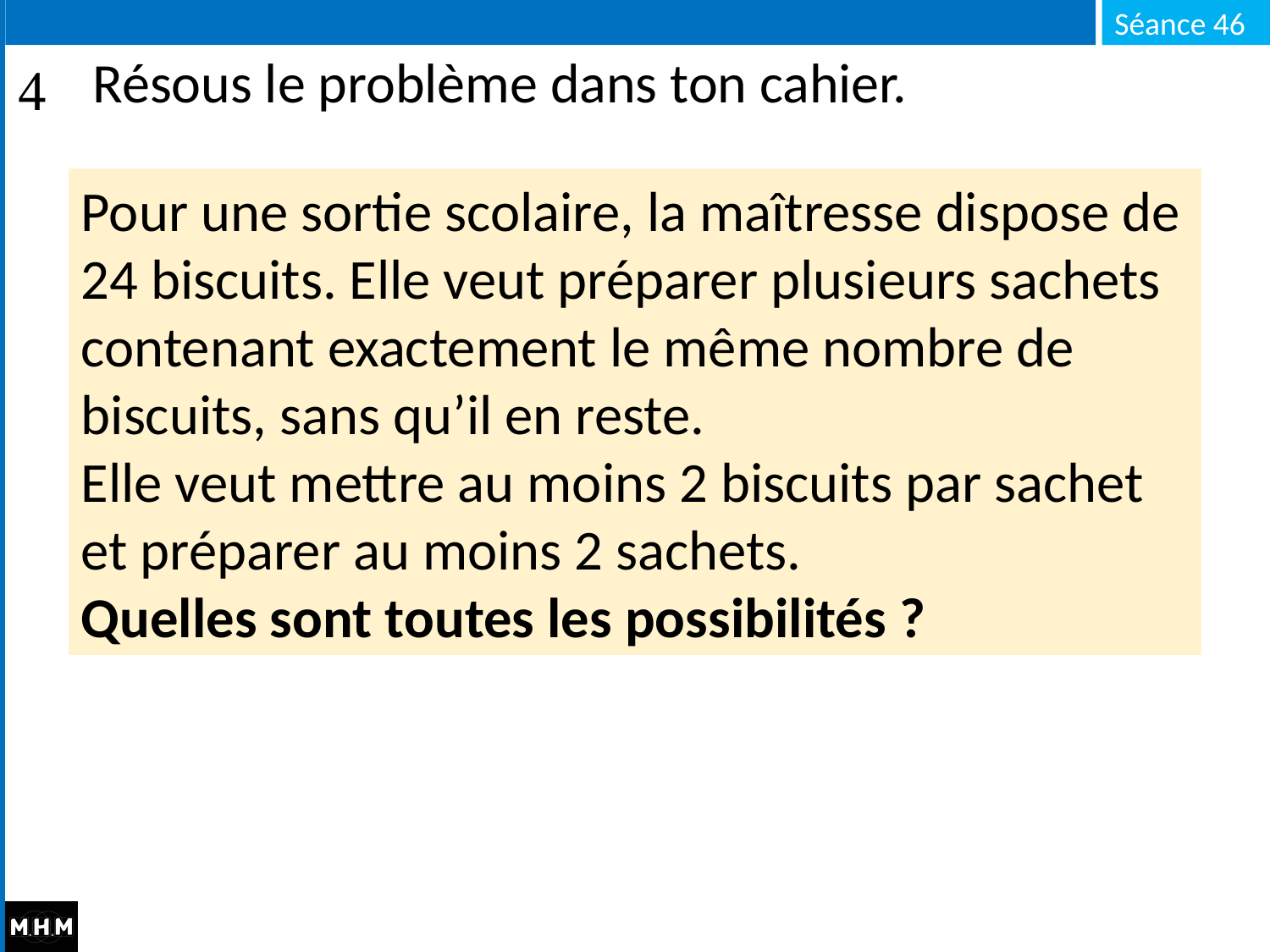

# Résous le problème dans ton cahier.
Pour une sortie scolaire, la maîtresse dispose de 24 biscuits. Elle veut préparer plusieurs sachets contenant exactement le même nombre de biscuits, sans qu’il en reste.
Elle veut mettre au moins 2 biscuits par sachet et préparer au moins 2 sachets.
Quelles sont toutes les possibilités ?